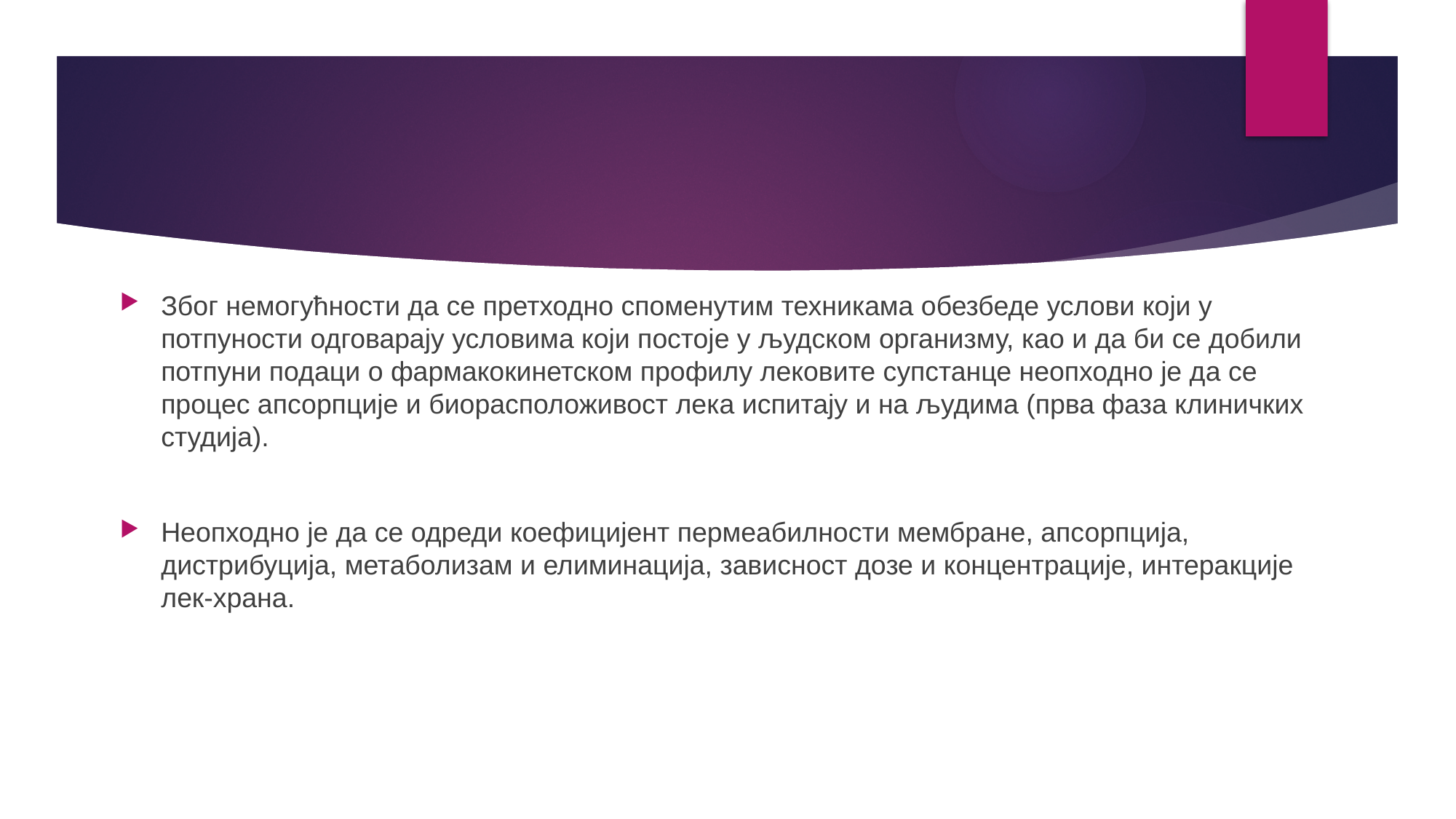

Због немогућности да се претходно споменутим техникама обезбеде услови који у потпуности одговарају условима који постоје у људском организму, као и да би се добили потпуни подаци о фармакокинетском профилу лековите супстанце неопходно је да се процес апсорпције и биорасположивост лека испитају и на људима (прва фаза клиничких студија).

Неопходно је да се одреди коефицијент пермеабилности мембране, апсорпција, дистрибуција, метаболизам и елиминација, зависност дозе и концентрације, интеракције лек-храна.